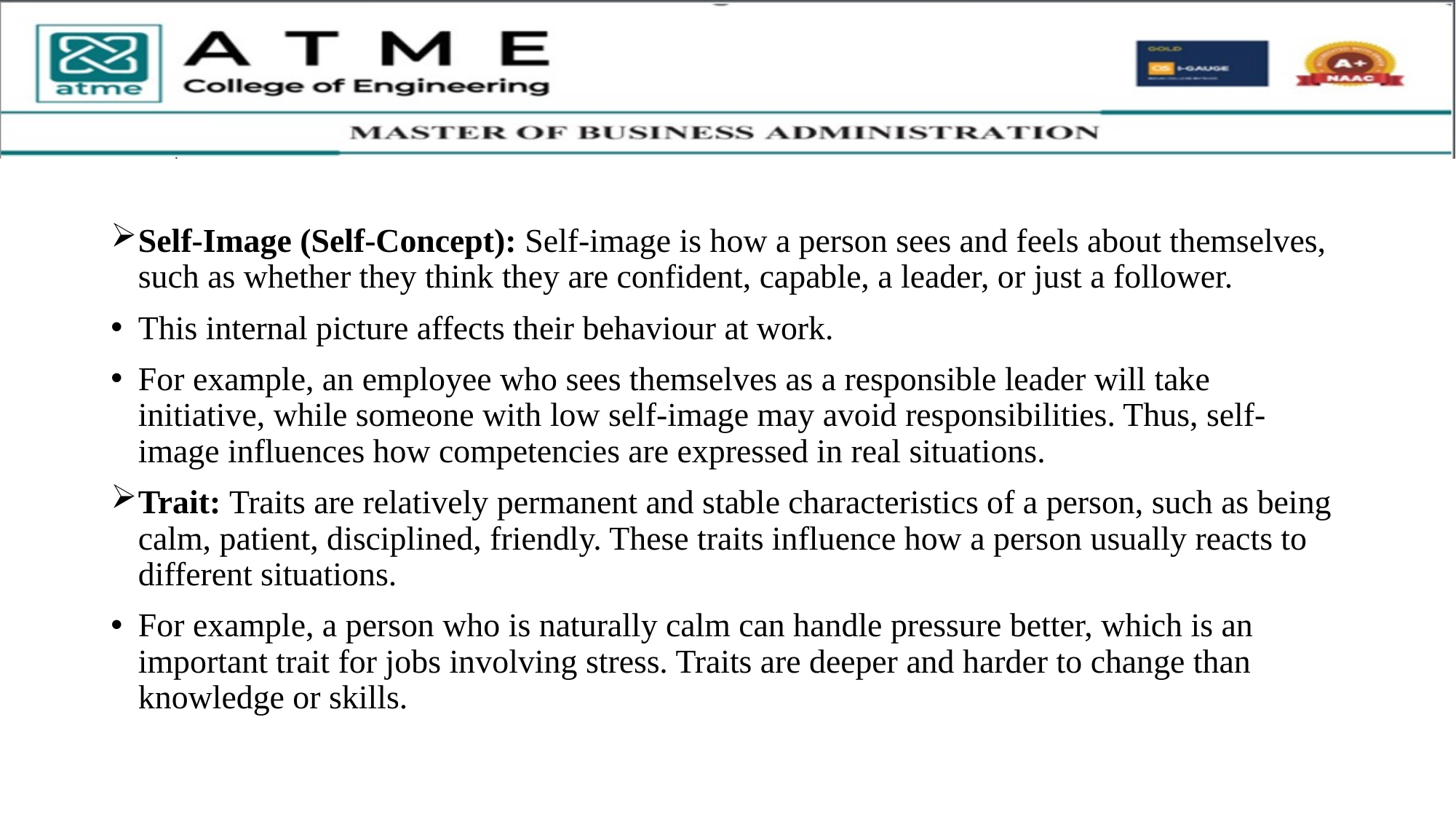

Self-Image (Self-Concept): Self-image is how a person sees and feels about themselves, such as whether they think they are confident, capable, a leader, or just a follower.
This internal picture affects their behaviour at work.
For example, an employee who sees themselves as a responsible leader will take initiative, while someone with low self-image may avoid responsibilities. Thus, self-image influences how competencies are expressed in real situations.
Trait: Traits are relatively permanent and stable characteristics of a person, such as being calm, patient, disciplined, friendly. These traits influence how a person usually reacts to different situations.
For example, a person who is naturally calm can handle pressure better, which is an important trait for jobs involving stress. Traits are deeper and harder to change than knowledge or skills.